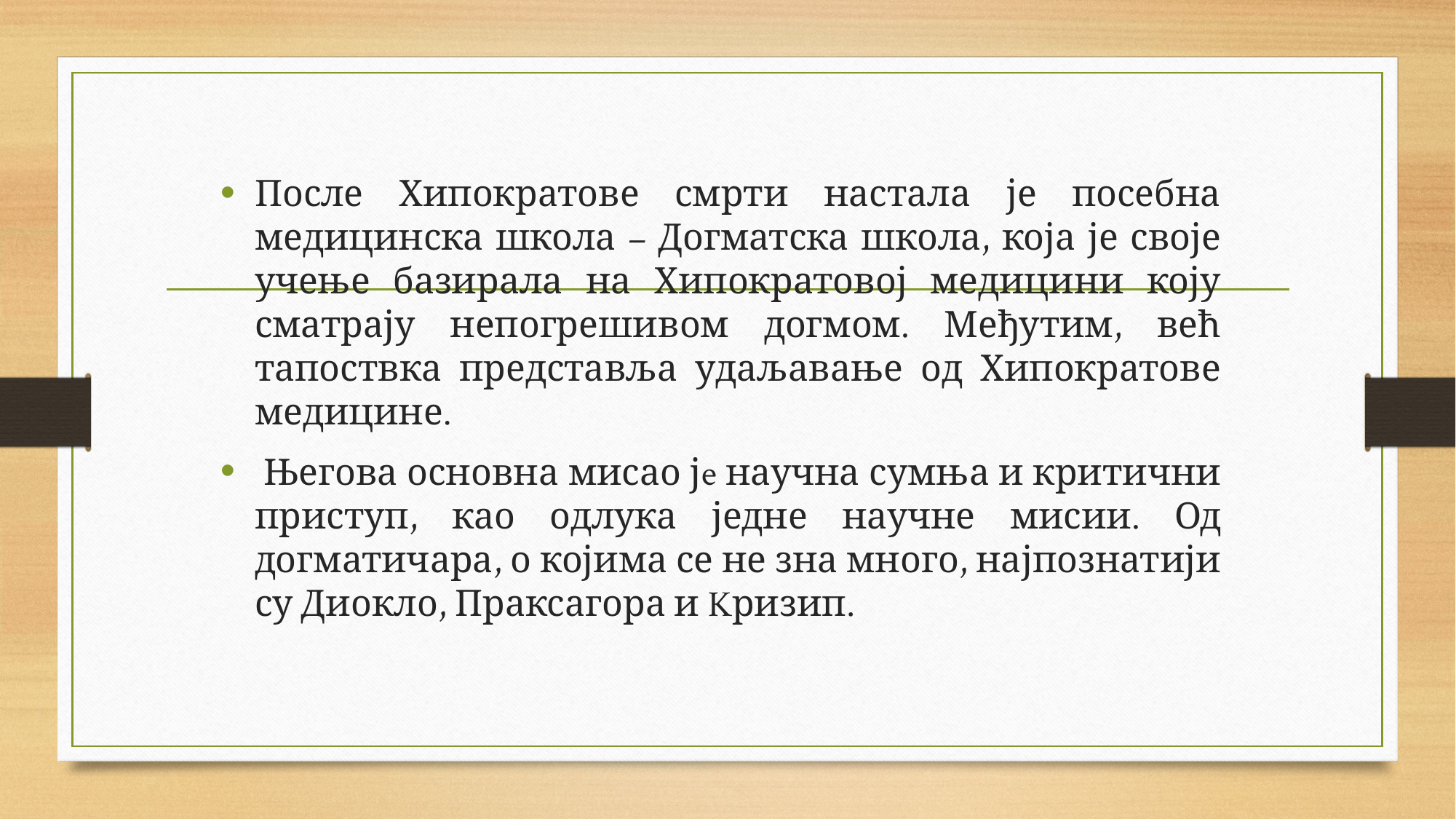

После Хипократове смрти настала је посебна медицинска школа – Догматска школа, која је своје учење базирала на Хипократовој медицини коју сматрају непогрешивом догмом. Међутим, већ тапоствка представља удаљавање од Хипократове медицине.
 Његова основна мисао јe научна сумња и критични приступ, као одлука једне научне мисии. Од догматичара, о којима се не зна много, најпознатији су Диокло, Праксагора и Kризип.